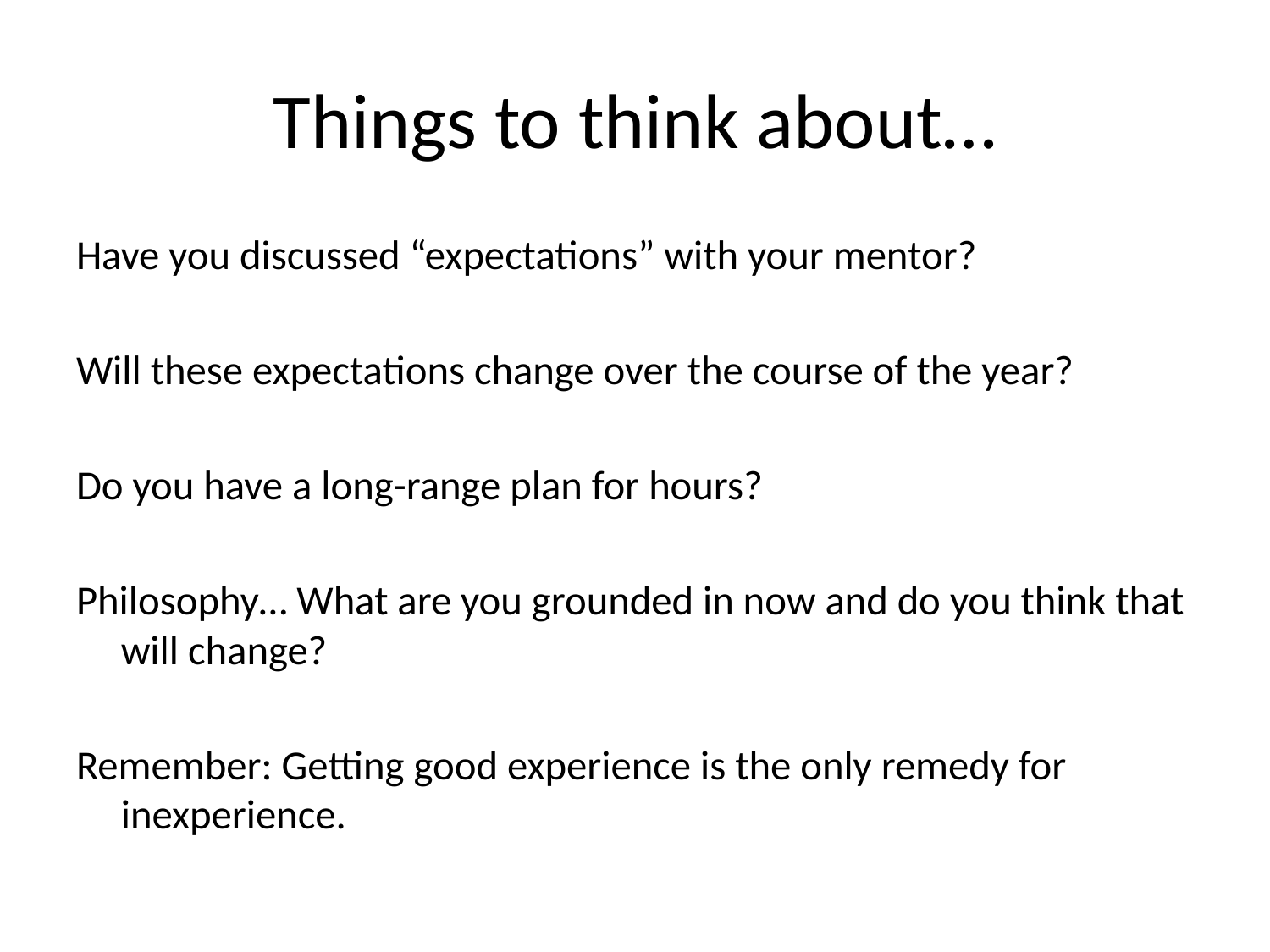

# Things to think about…
Have you discussed “expectations” with your mentor?

Will these expectations change over the course of the year?

Do you have a long-range plan for hours?

Philosophy… What are you grounded in now and do you think that will change?

Remember: Getting good experience is the only remedy for inexperience.